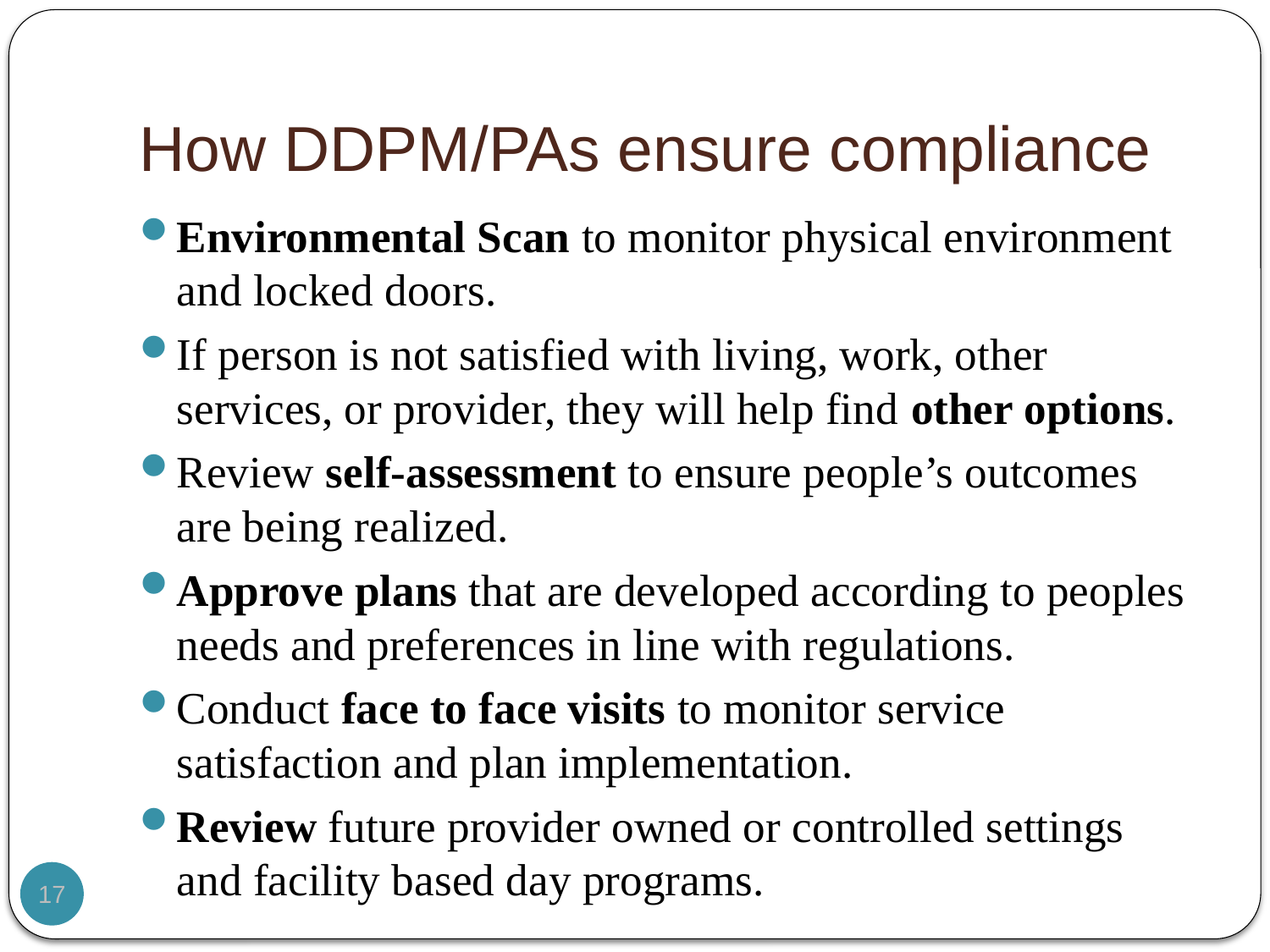

# How DDPM/PAs ensure compliance
Environmental Scan to monitor physical environment and locked doors.
If person is not satisfied with living, work, other services, or provider, they will help find other options.
Review self-assessment to ensure people’s outcomes are being realized.
Approve plans that are developed according to peoples needs and preferences in line with regulations.
Conduct face to face visits to monitor service satisfaction and plan implementation.
Review future provider owned or controlled settings and facility based day programs.

17